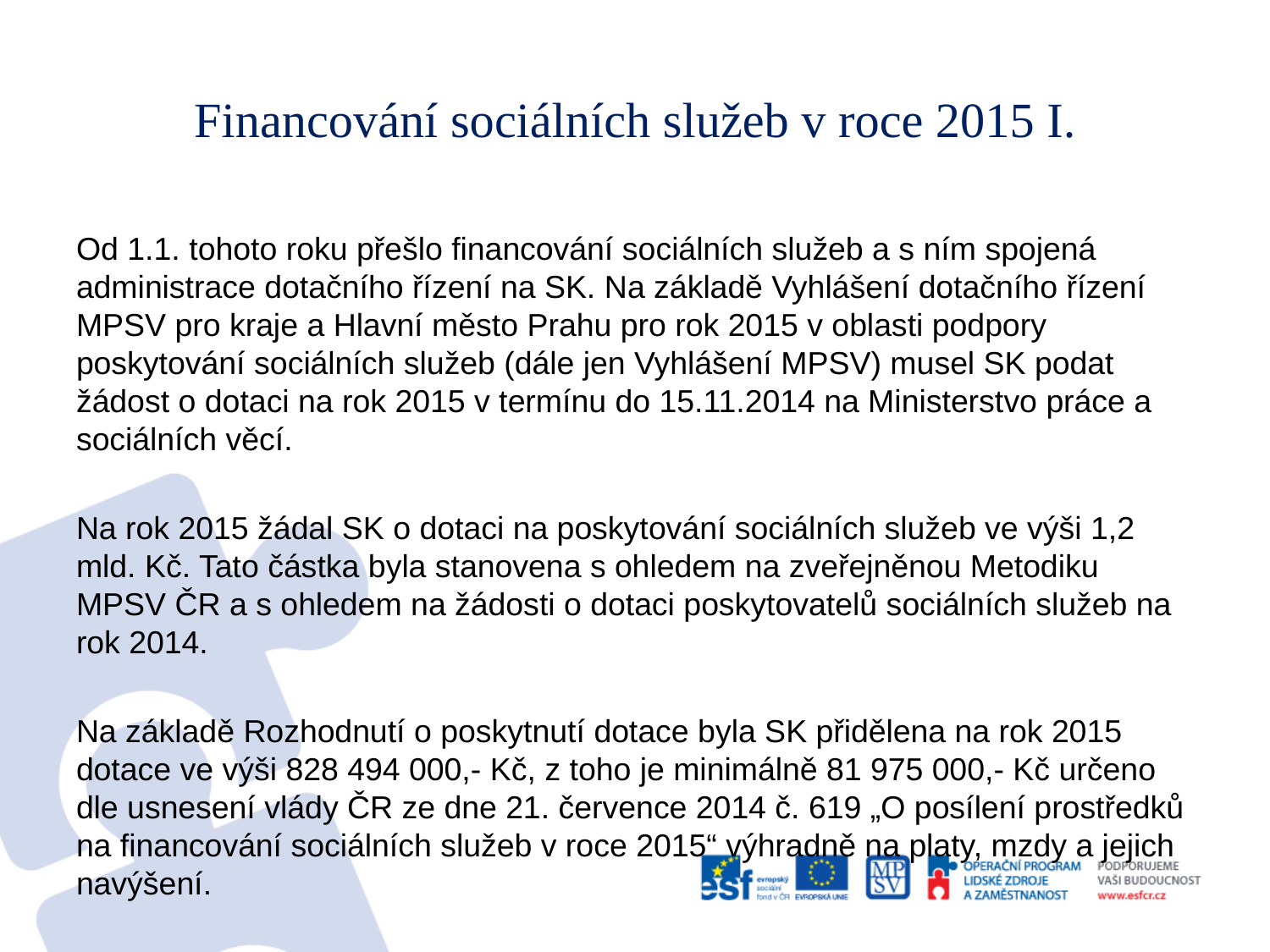

# Financování sociálních služeb v roce 2015 I.
Od 1.1. tohoto roku přešlo financování sociálních služeb a s ním spojená administrace dotačního řízení na SK. Na základě Vyhlášení dotačního řízení MPSV pro kraje a Hlavní město Prahu pro rok 2015 v oblasti podpory poskytování sociálních služeb (dále jen Vyhlášení MPSV) musel SK podat žádost o dotaci na rok 2015 v termínu do 15.11.2014 na Ministerstvo práce a sociálních věcí.

Na rok 2015 žádal SK o dotaci na poskytování sociálních služeb ve výši 1,2 mld. Kč. Tato částka byla stanovena s ohledem na zveřejněnou Metodiku MPSV ČR a s ohledem na žádosti o dotaci poskytovatelů sociálních služeb na rok 2014.

Na základě Rozhodnutí o poskytnutí dotace byla SK přidělena na rok 2015 dotace ve výši 828 494 000,- Kč, z toho je minimálně 81 975 000,- Kč určeno dle usnesení vlády ČR ze dne 21. července 2014 č. 619 „O posílení prostředků na financování sociálních služeb v roce 2015“ výhradně na platy, mzdy a jejich navýšení.